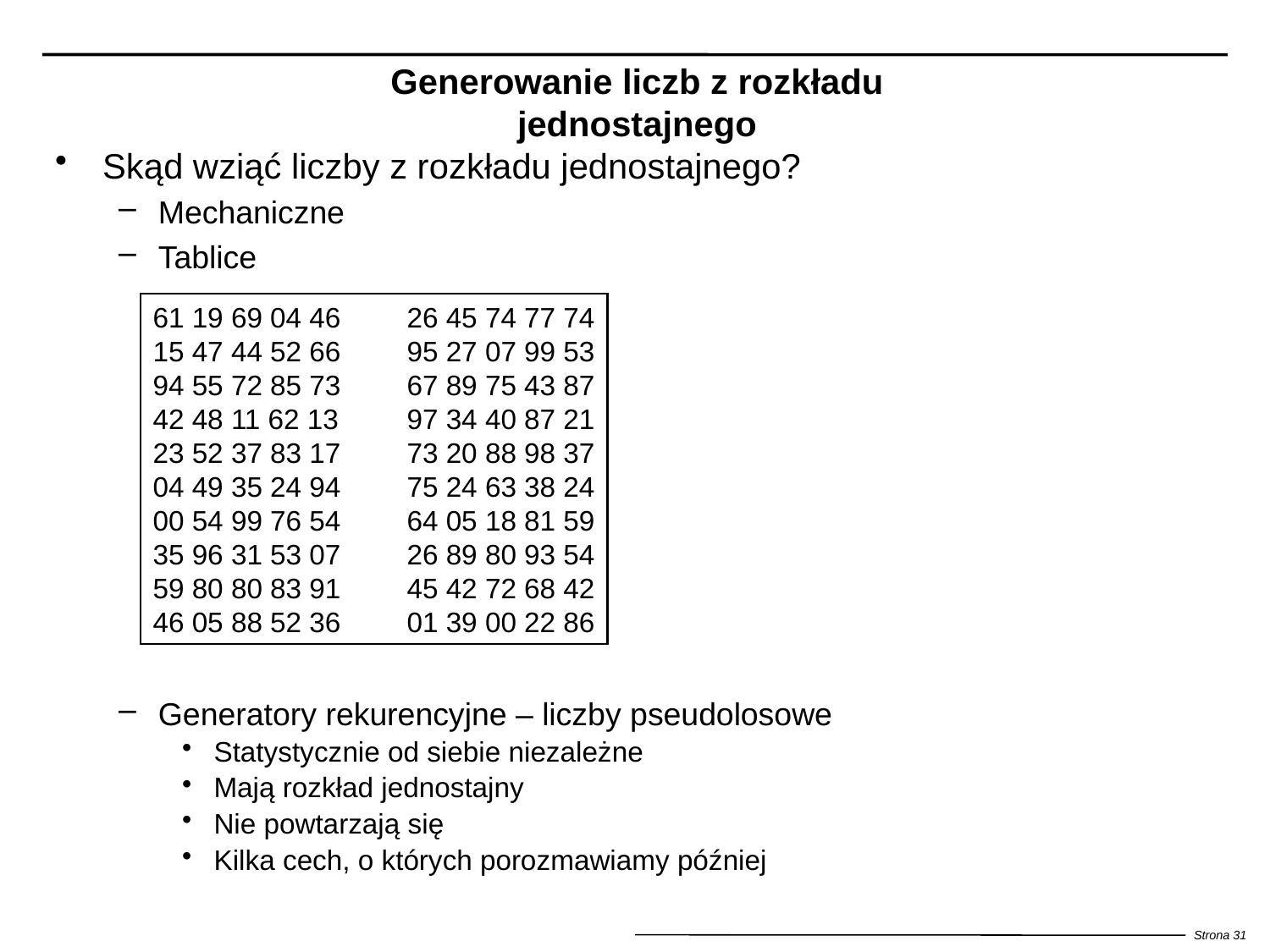

# Generowanie liczb z rozkładu jednostajnego
Skąd wziąć liczby z rozkładu jednostajnego?
Mechaniczne
Tablice

Generatory rekurencyjne – liczby pseudolosowe
Statystycznie od siebie niezależne
Mają rozkład jednostajny
Nie powtarzają się
Kilka cech, o których porozmawiamy później
61 19 69 04 46	26 45 74 77 74
15 47 44 52 66	95 27 07 99 53
94 55 72 85 73	67 89 75 43 87
42 48 11 62 13	97 34 40 87 21
23 52 37 83 17	73 20 88 98 37
04 49 35 24 94	75 24 63 38 24
00 54 99 76 54	64 05 18 81 59
35 96 31 53 07	26 89 80 93 54
59 80 80 83 91	45 42 72 68 42
46 05 88 52 36	01 39 00 22 86
Strona 31